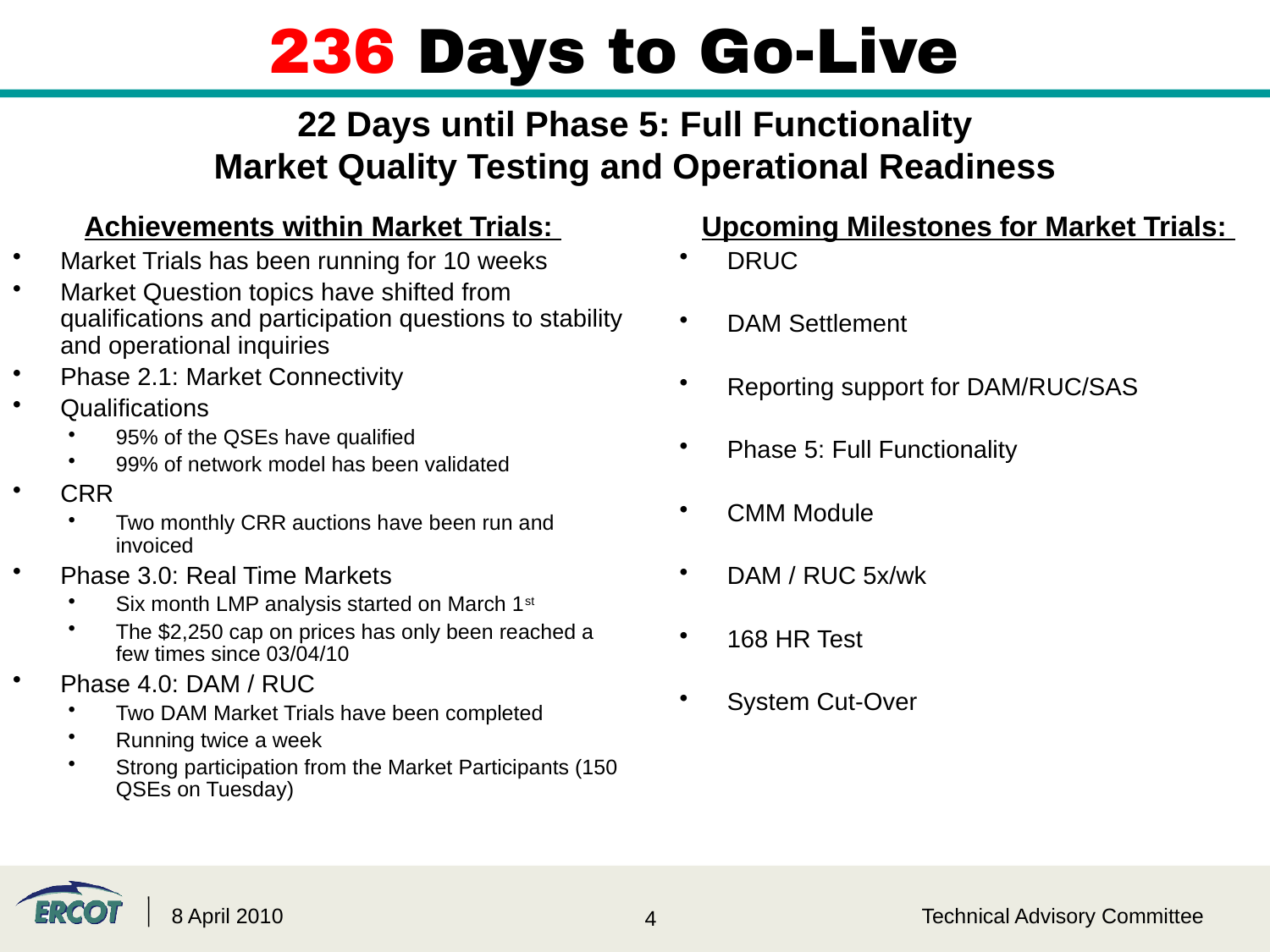

# 236 Days to Go-Live
22 Days until Phase 5: Full Functionality
Market Quality Testing and Operational Readiness

Achievements within Market Trials:
Market Trials has been running for 10 weeks
Market Question topics have shifted from qualifications and participation questions to stability and operational inquiries
Phase 2.1: Market Connectivity
Qualifications
95% of the QSEs have qualified
99% of network model has been validated
CRR
Two monthly CRR auctions have been run and invoiced
Phase 3.0: Real Time Markets
Six month LMP analysis started on March 1st
The $2,250 cap on prices has only been reached a few times since 03/04/10
Phase 4.0: DAM / RUC
Two DAM Market Trials have been completed
Running twice a week
Strong participation from the Market Participants (150 QSEs on Tuesday)

Upcoming Milestones for Market Trials:
DRUC

DAM Settlement

Reporting support for DAM/RUC/SAS

Phase 5: Full Functionality

CMM Module

DAM / RUC 5x/wk

168 HR Test

System Cut-Over

8 April 2010
Technical Advisory Committee